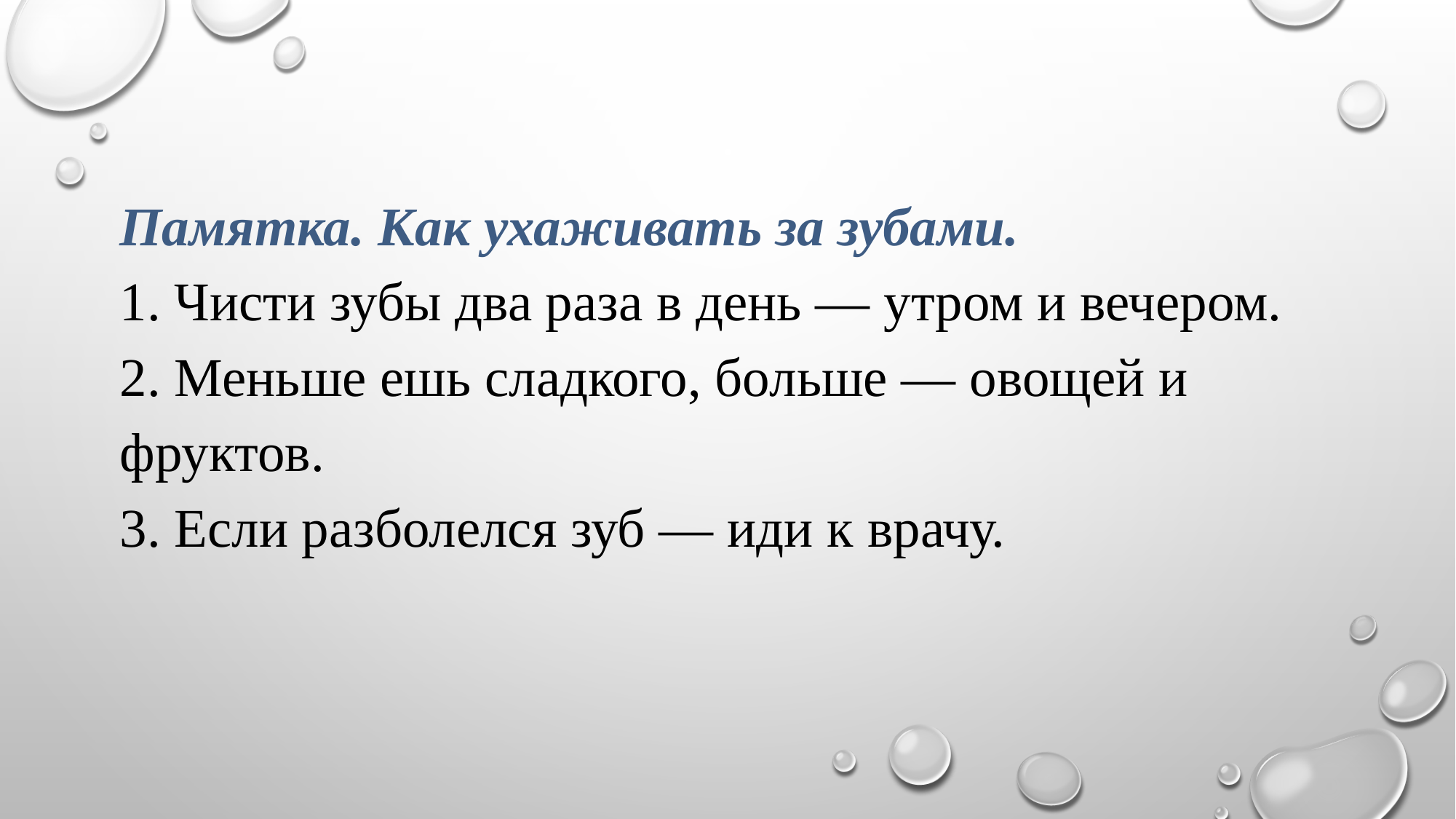

# Памятка. Как ухаживать за зубами. 1. Чисти зубы два раза в день — утром и вечером. 2. Меньше ешь сладкого, больше — овощей и фруктов. 3. Если разболелся зуб — иди к врачу.